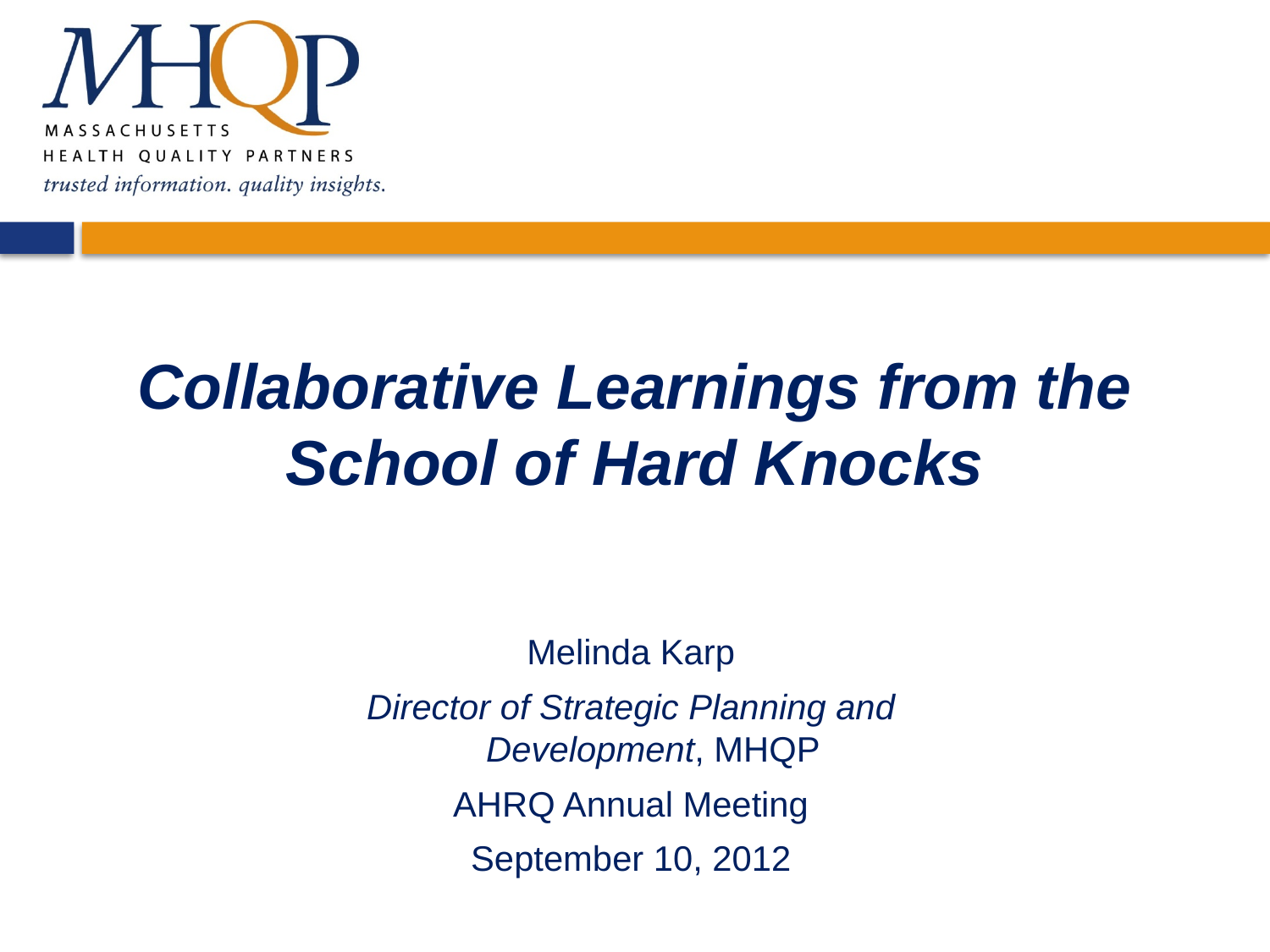

# Collaborative Learnings from the School of Hard Knocks
Melinda Karp
Director of Strategic Planning and Development, MHQP
AHRQ Annual Meeting
September 10, 2012